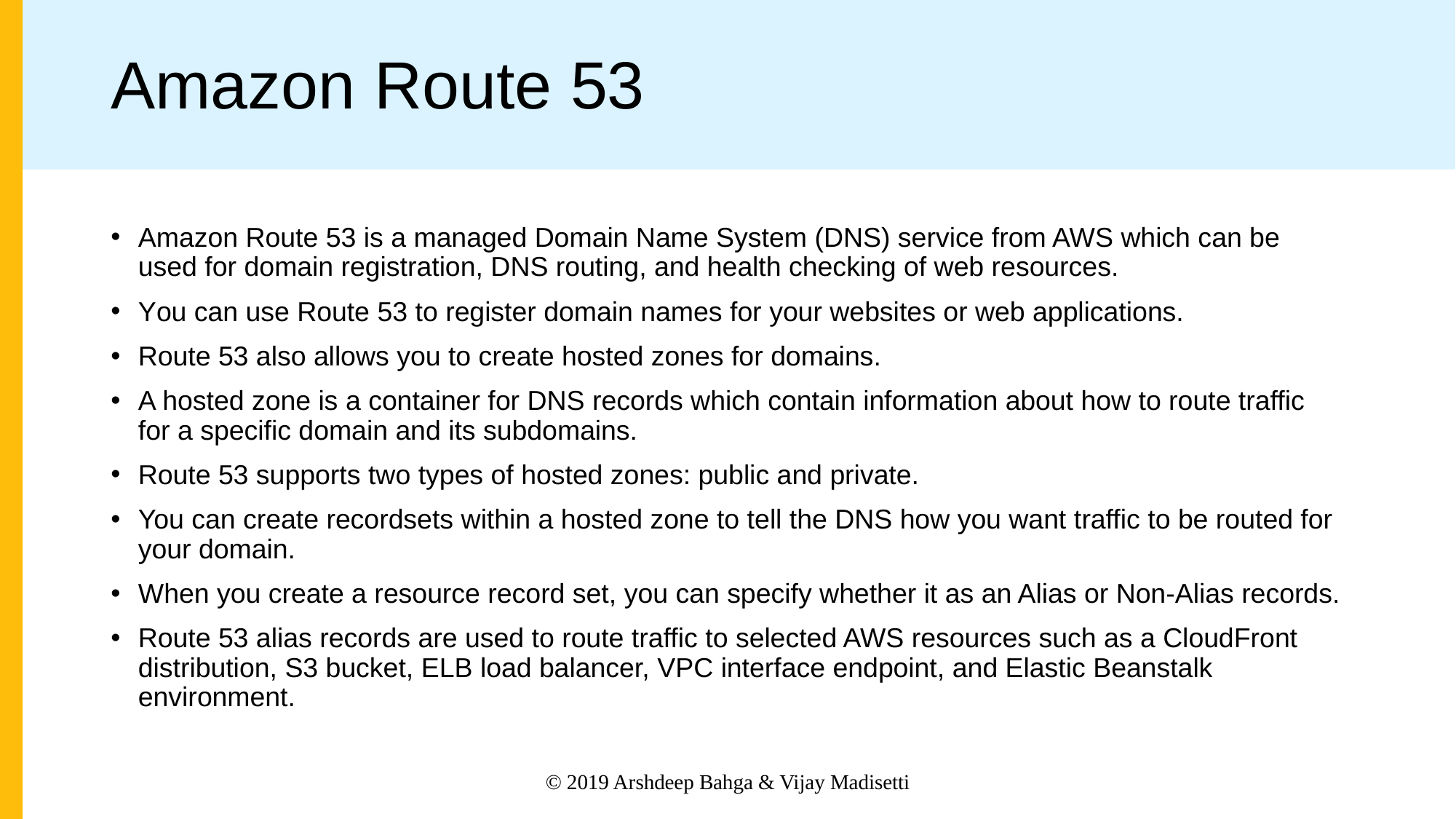

# Amazon Route 53
Amazon Route 53 is a managed Domain Name System (DNS) service from AWS which can be used for domain registration, DNS routing, and health checking of web resources.
You can use Route 53 to register domain names for your websites or web applications.
Route 53 also allows you to create hosted zones for domains.
A hosted zone is a container for DNS records which contain information about how to route traffic for a specific domain and its subdomains.
Route 53 supports two types of hosted zones: public and private.
You can create recordsets within a hosted zone to tell the DNS how you want traffic to be routed for your domain.
When you create a resource record set, you can specify whether it as an Alias or Non-Alias records.
Route 53 alias records are used to route traffic to selected AWS resources such as a CloudFront distribution, S3 bucket, ELB load balancer, VPC interface endpoint, and Elastic Beanstalk environment.
© 2019 Arshdeep Bahga & Vijay Madisetti